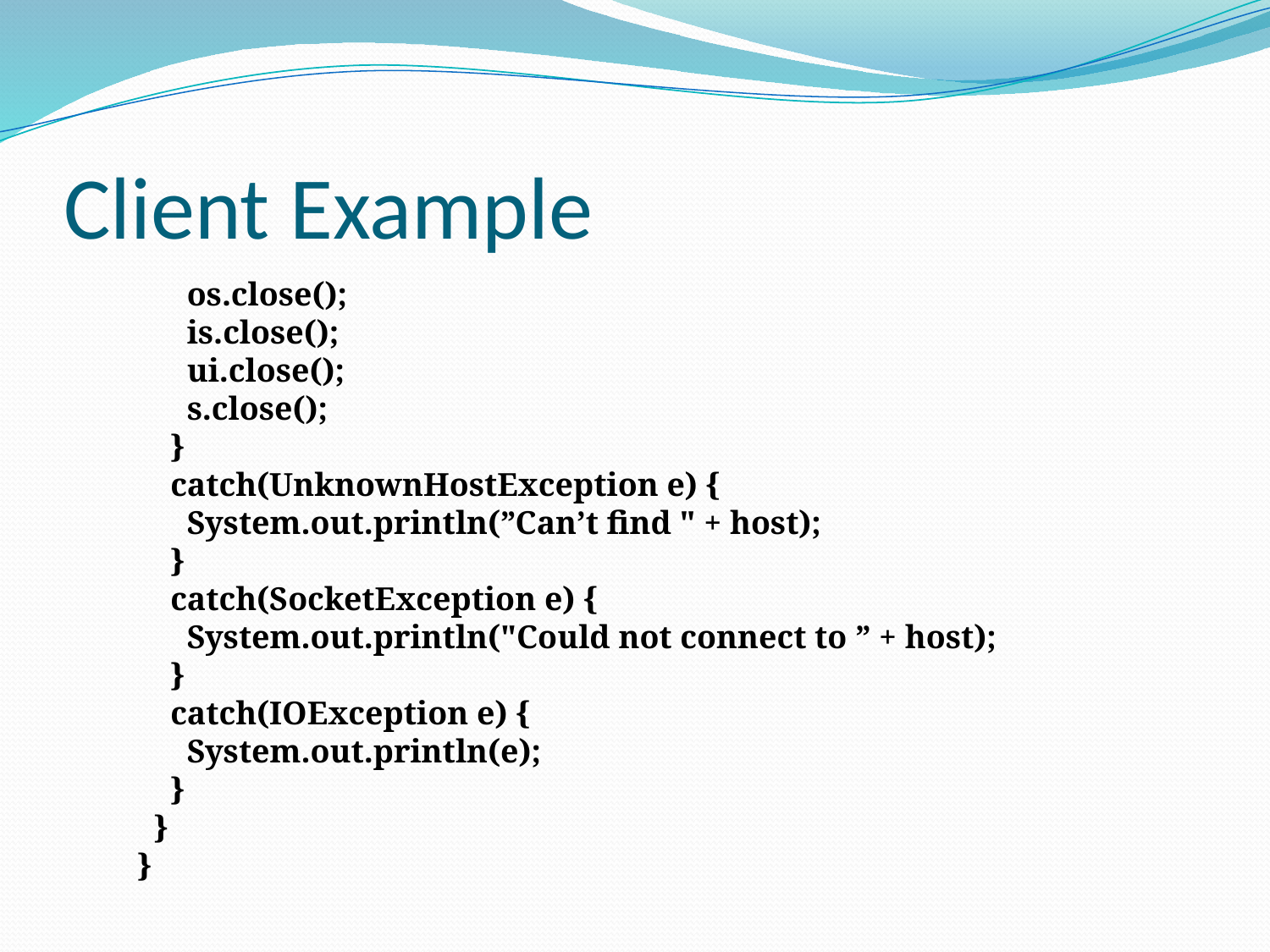

# Client Example
      os.close();
      is.close();
      ui.close();
      s.close();
    }
    catch(UnknownHostException e) {
      System.out.println(”Can’t find " + host);
    }
    catch(SocketException e) {
      System.out.println("Could not connect to ” + host);
    }
    catch(IOException e) {
      System.out.println(e);
    }
  }
}